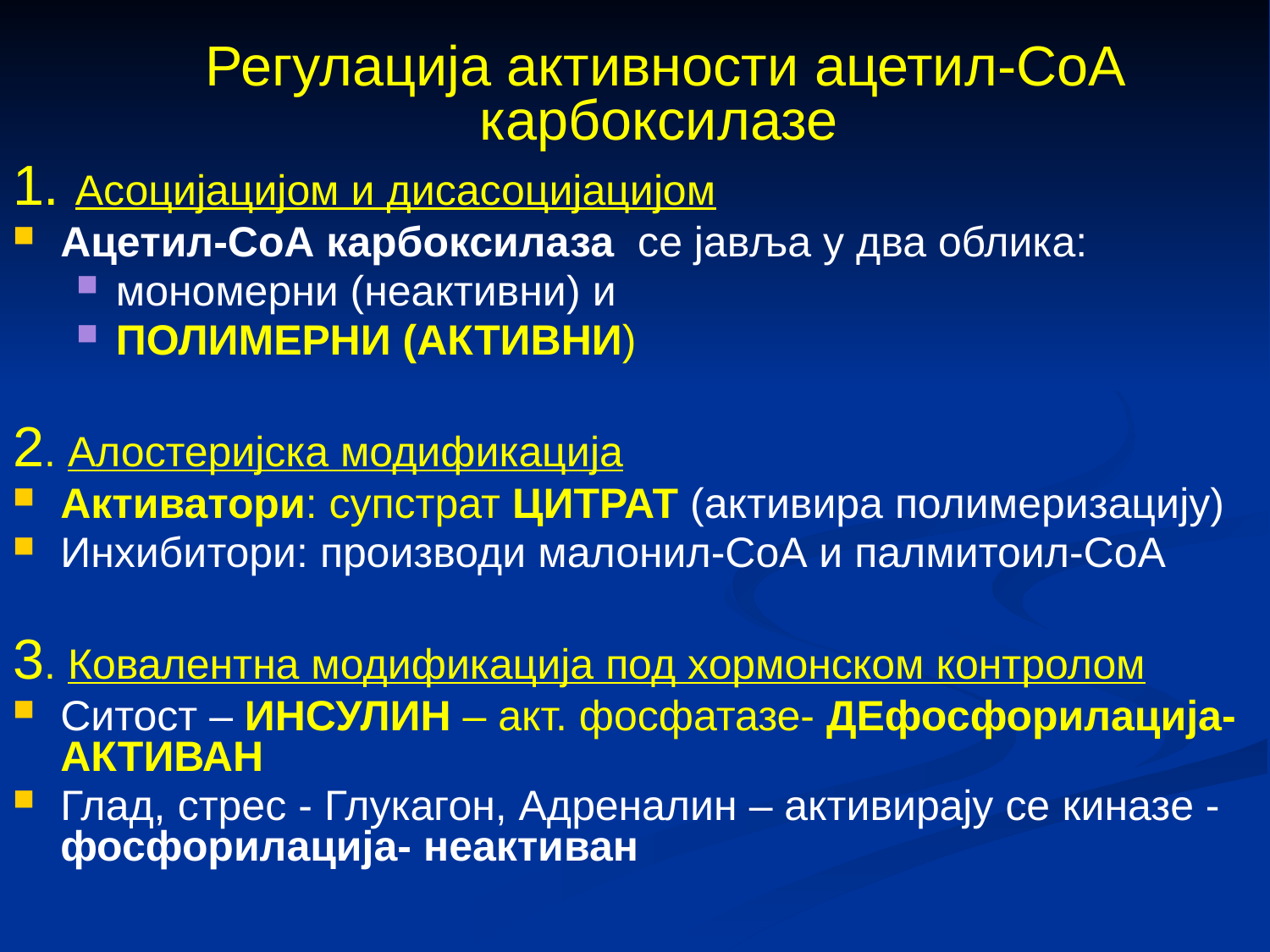

Регулација активности aцетил-CоА карбоксилазе
1. Асоцијацијом и дисасоцијацијом
Ацетил-CоА карбоксилаза  се јавља у два облика:
мономерни (неактивни) и
ПОЛИМЕРНИ (АКТИВНИ)

2. Алостеријска модификација
Активатори: супстрат ЦИТРАТ (активира полимеризацију)
Инхибитори: производи малонил-CоА и палмитоил-CоА

3. Ковалентна модификација под хормонском контролом
Ситост – ИНСУЛИН – aкт. фосфатазе- ДЕфосфорилација- АКТИВАН
Глад, стрес - Глукагон, Адреналин – активирају се киназе - фосфорилација- неактиван